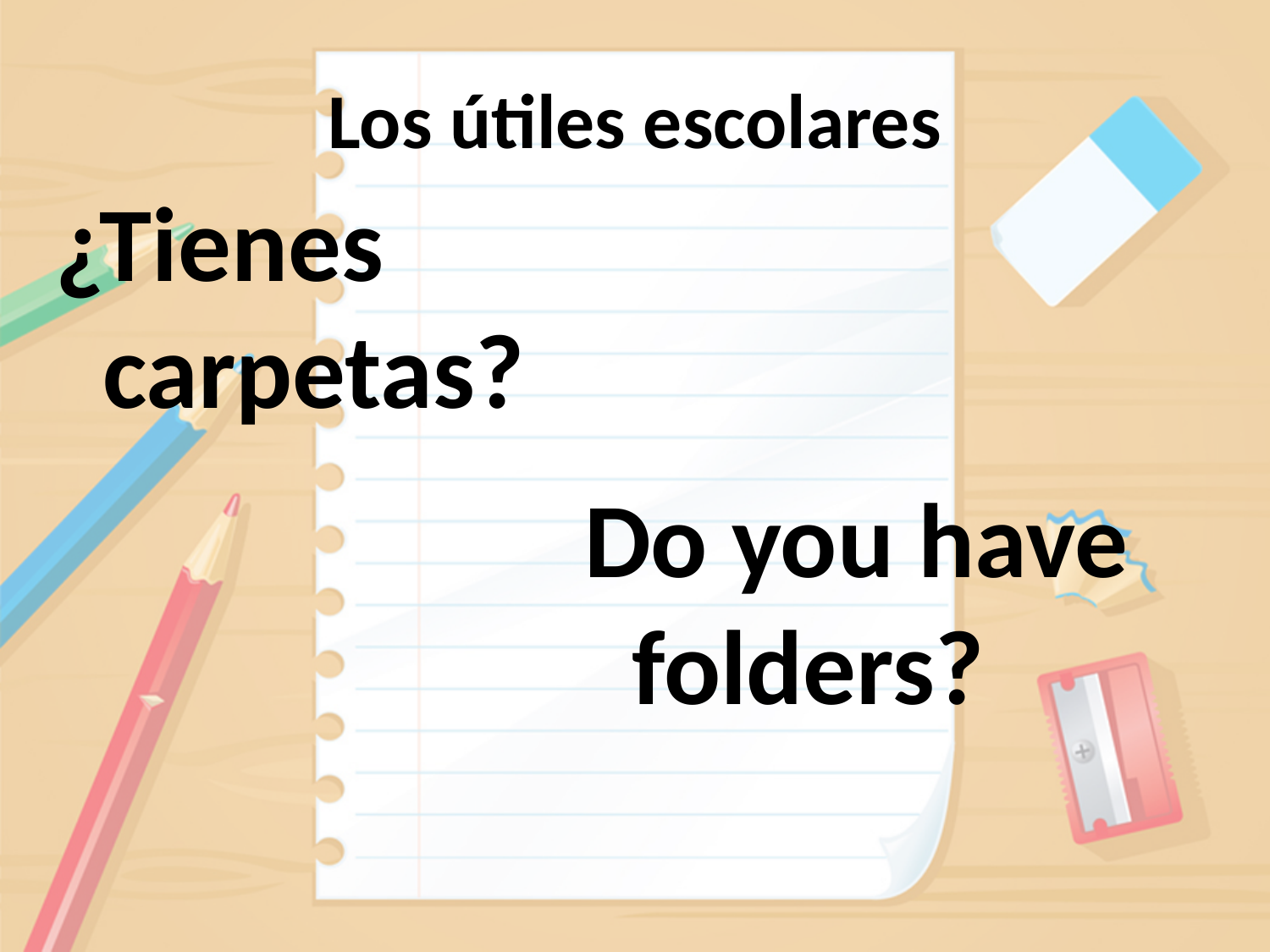

# Los útiles escolares
¿Tienes carpetas?
Do you have folders?